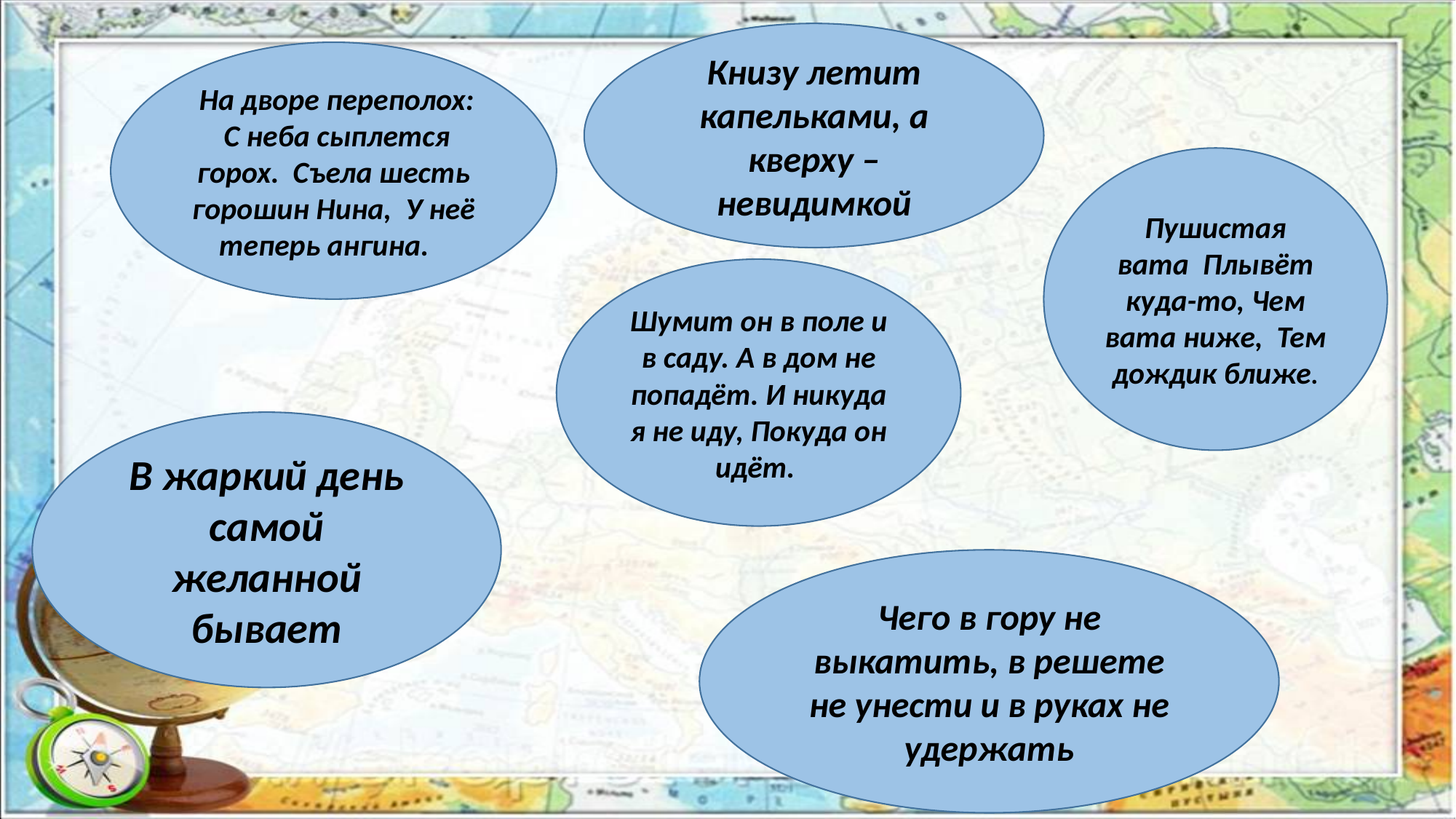

Книзу летит капельками, а кверху –невидимкой
 На дворе переполох:
 С неба сыплется горох.  Съела шесть горошин Нина,  У неё теперь ангина.
Пушистая вата  Плывёт куда-то, Чем вата ниже,  Тем дождик ближе.
Шумит он в поле и в саду. А в дом не попадёт. И никуда я не иду, Покуда он идёт.
В жаркий день самой желанной бывает
Чего в гору не выкатить, в решете не унести и в руках не удержать